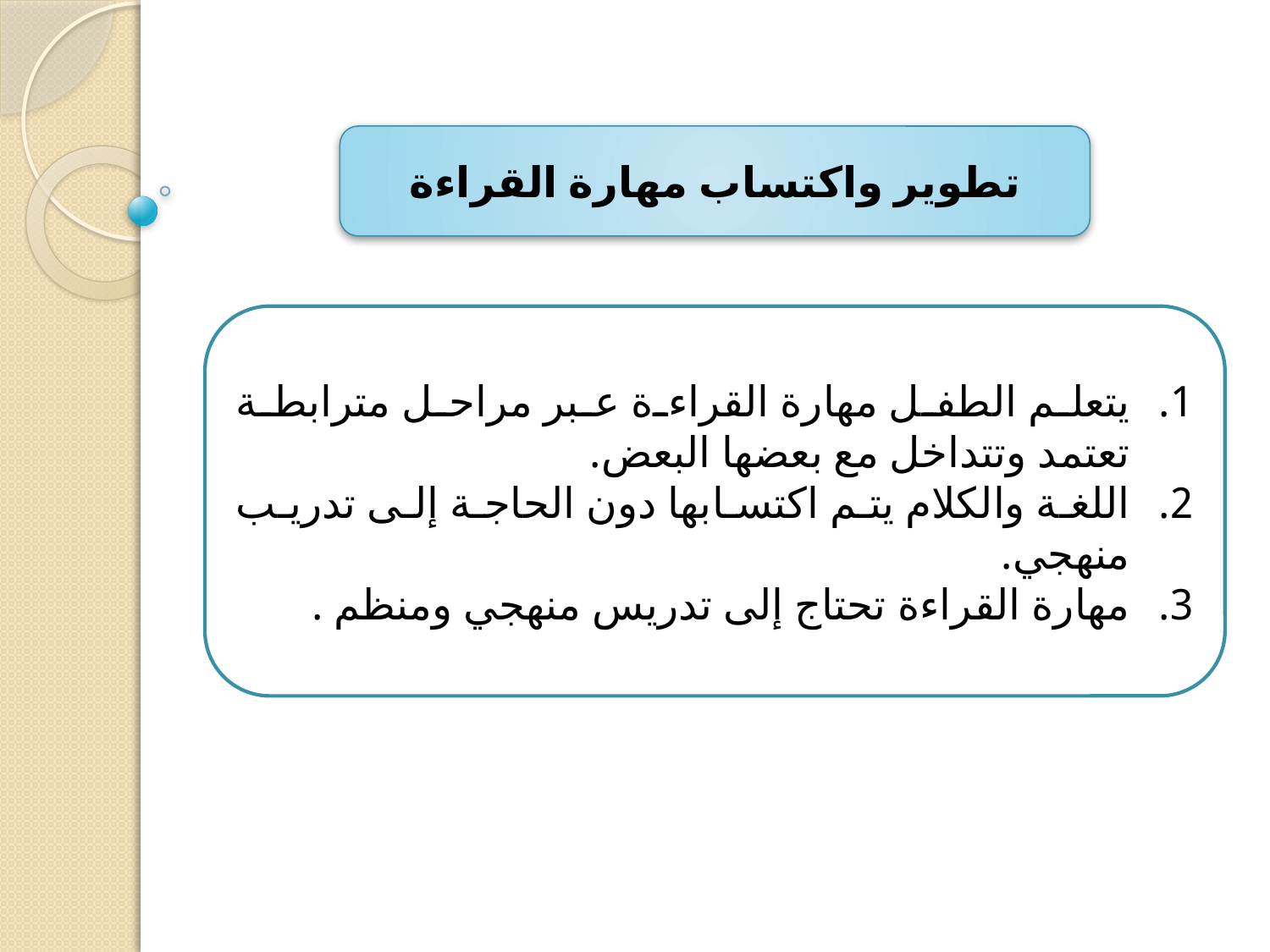

تطوير واكتساب مهارة القراءة
يتعلم الطفل مهارة القراءة عبر مراحل مترابطة تعتمد وتتداخل مع بعضها البعض.
اللغة والكلام يتم اكتسابها دون الحاجة إلى تدريب منهجي.
مهارة القراءة تحتاج إلى تدريس منهجي ومنظم .